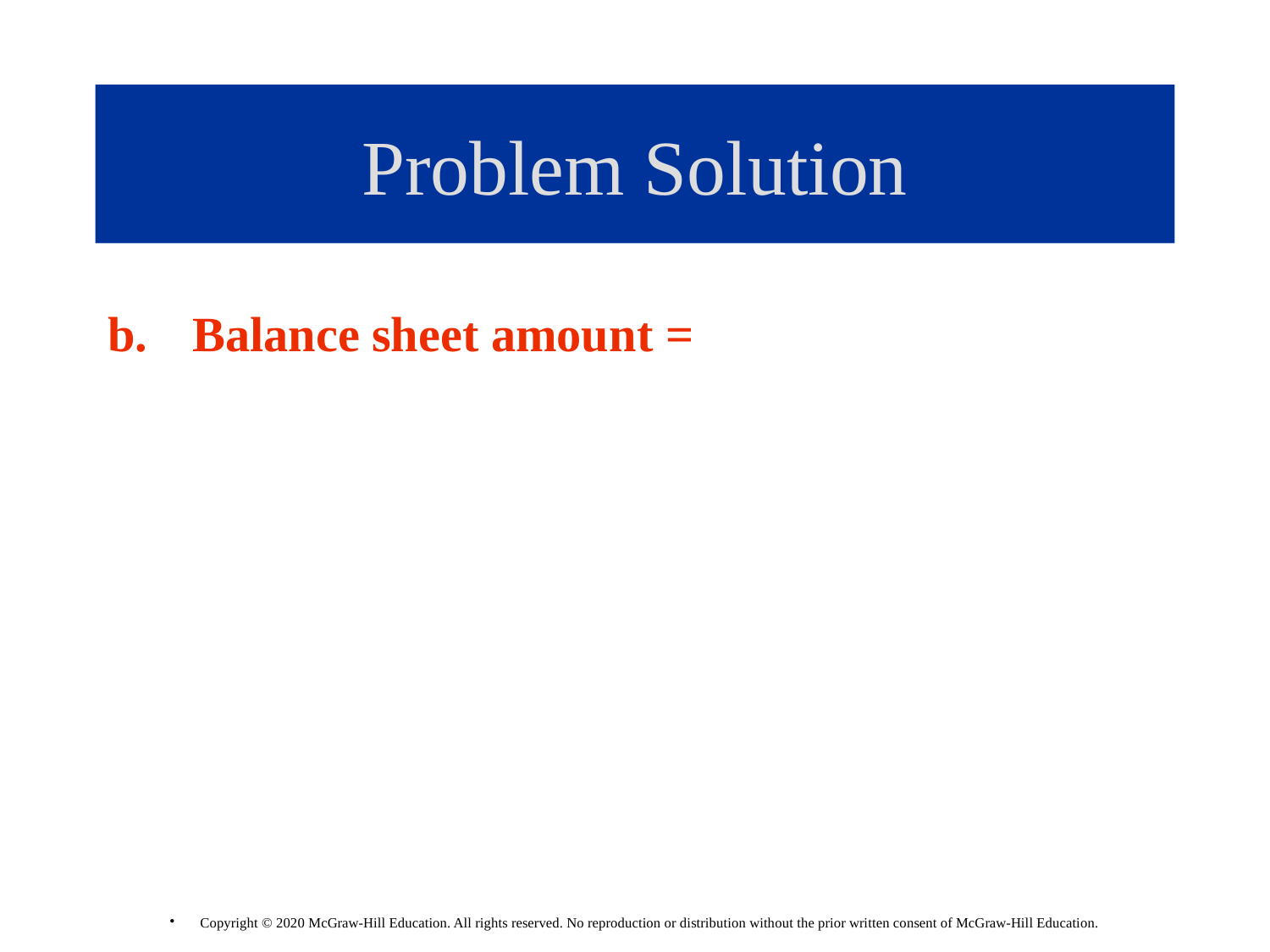

# Problem Solution
Balance sheet amount =